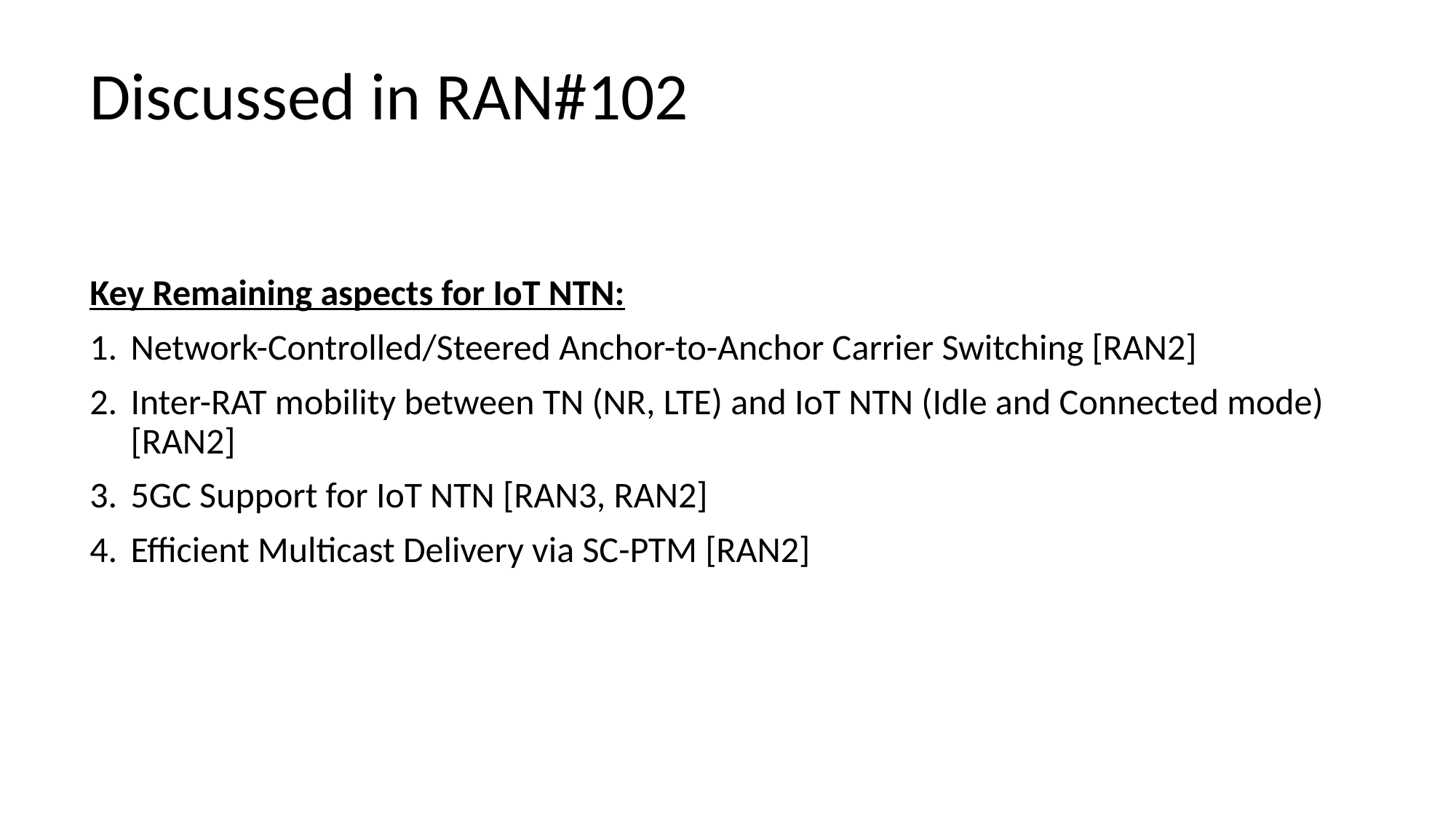

# Discussed in RAN#102
Key Remaining aspects for IoT NTN:
Network-Controlled/Steered Anchor-to-Anchor Carrier Switching [RAN2]
Inter-RAT mobility between TN (NR, LTE) and IoT NTN (Idle and Connected mode) [RAN2]
5GC Support for IoT NTN [RAN3, RAN2]
Efficient Multicast Delivery via SC-PTM [RAN2]